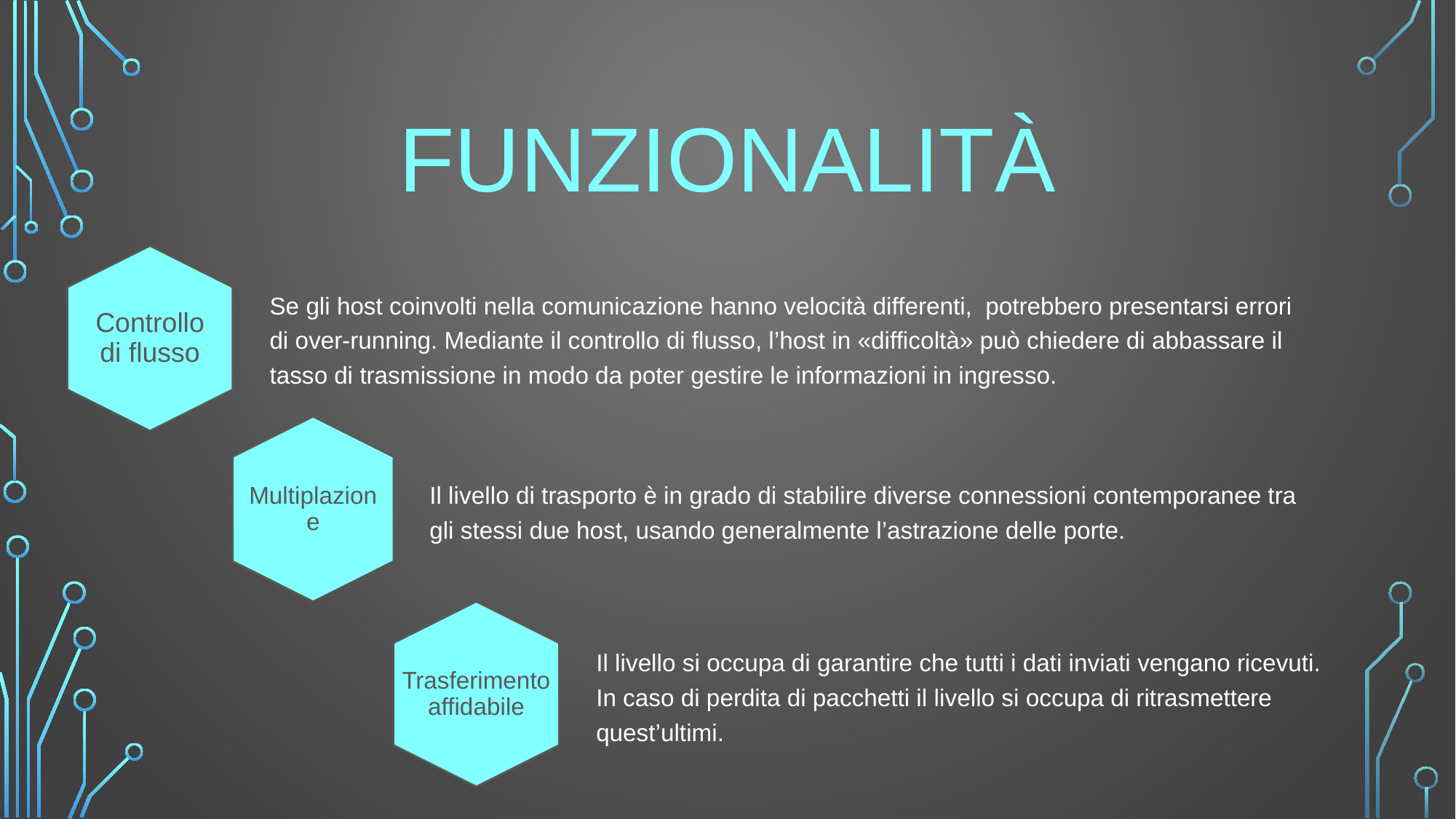

# Funzionalità

Controllo di flusso
Se gli host coinvolti nella comunicazione hanno velocità differenti,  potrebbero presentarsi errori di over-running. Mediante il controllo di flusso, l’host in «difficoltà» può chiedere di abbassare il tasso di trasmissione in modo da poter gestire le informazioni in ingresso.

Multiplazione
Il livello di trasporto è in grado di stabilire diverse connessioni contemporanee tra gli stessi due host, usando generalmente l’astrazione delle porte.

Trasferimento affidabile
Il livello si occupa di garantire che tutti i dati inviati vengano ricevuti. In caso di perdita di pacchetti il livello si occupa di ritrasmettere quest’ultimi.